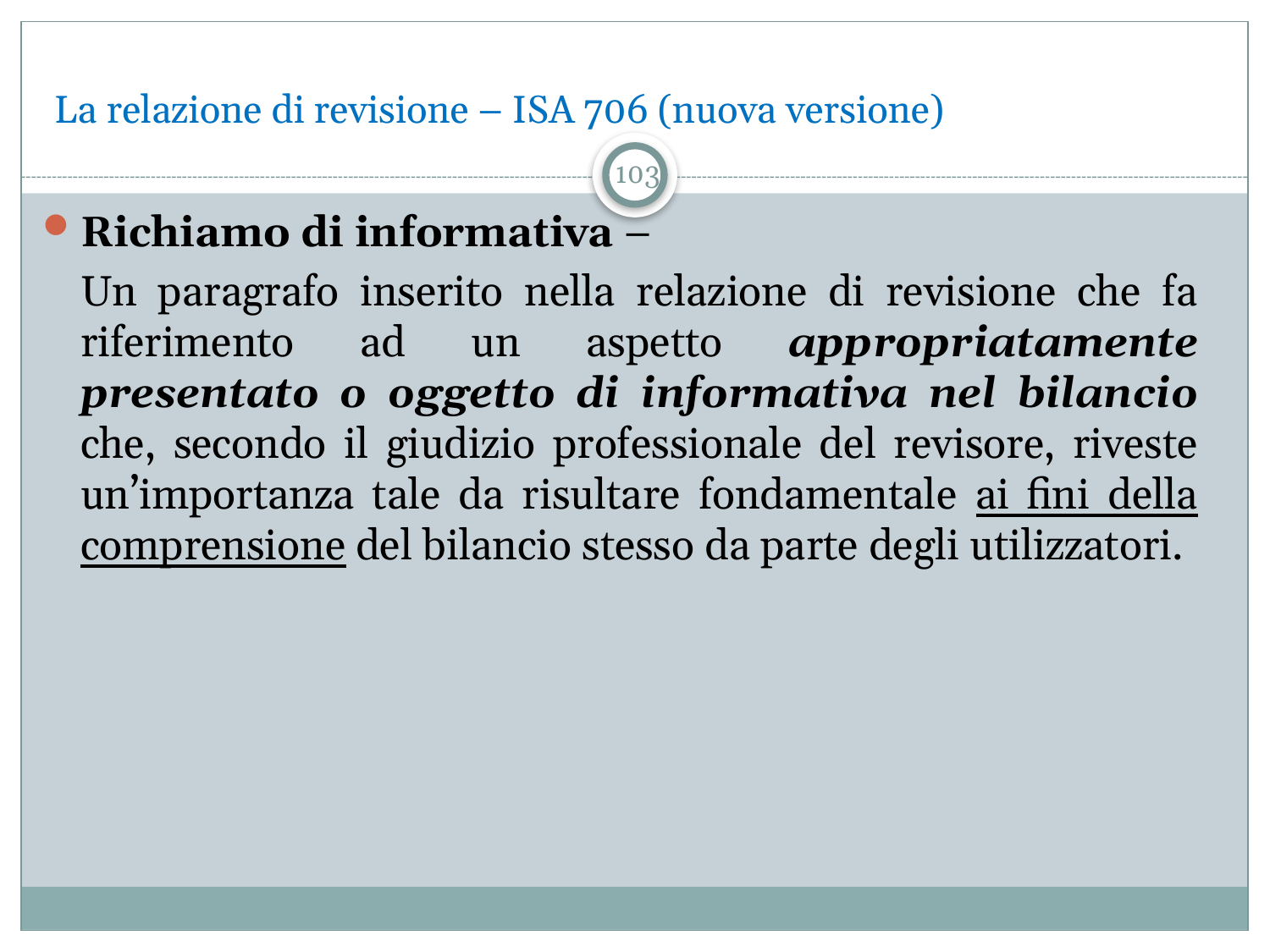

# La relazione di revisione – ISA 706 (nuova versione)
103
Richiamo di informativa –
	Un paragrafo inserito nella relazione di revisione che fa riferimento ad un aspetto appropriatamente presentato o oggetto di informativa nel bilancio che, secondo il giudizio professionale del revisore, riveste un’importanza tale da risultare fondamentale ai fini della comprensione del bilancio stesso da parte degli utilizzatori.